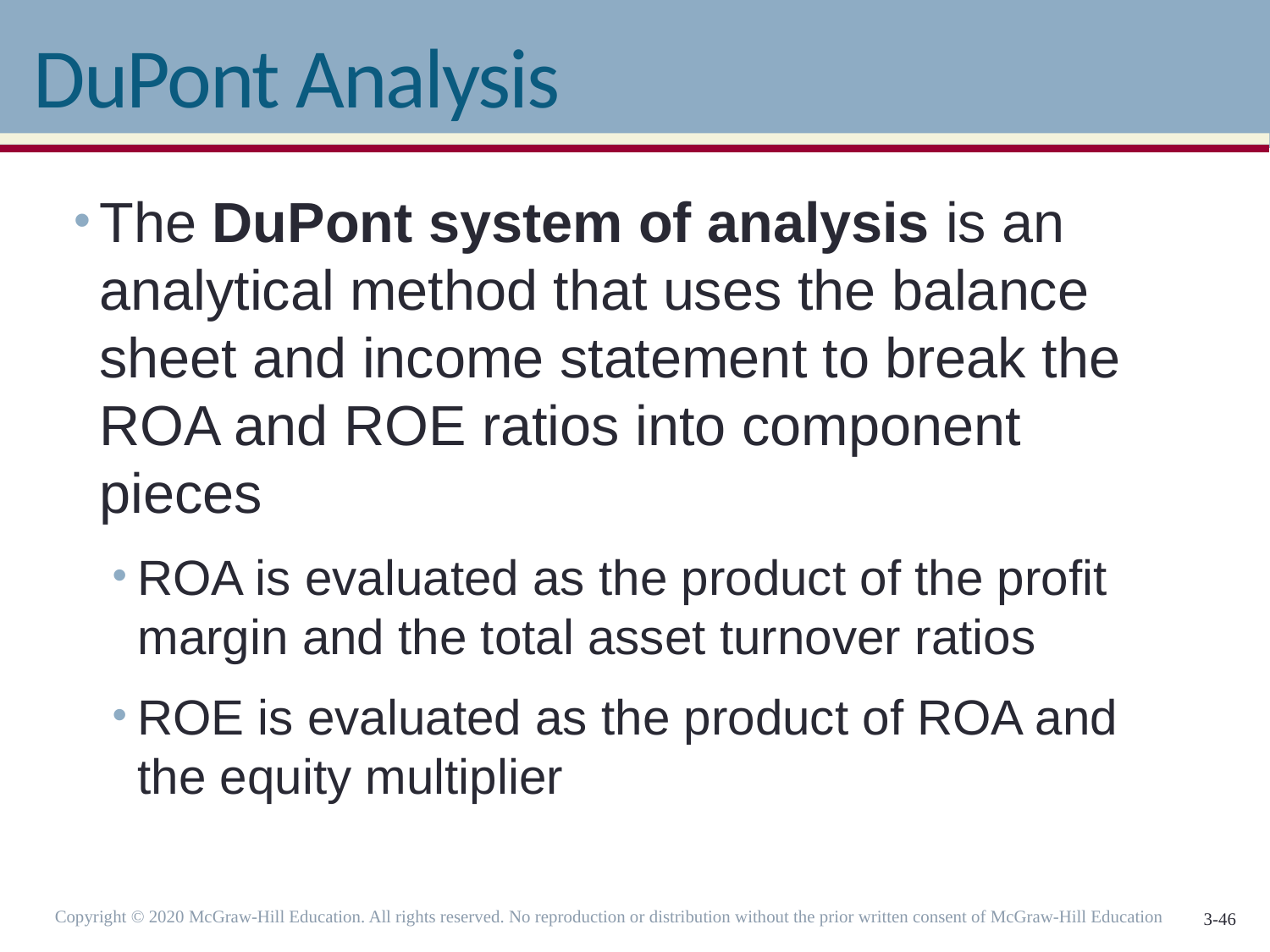

# DuPont Analysis
The DuPont system of analysis is an analytical method that uses the balance sheet and income statement to break the ROA and ROE ratios into component pieces
ROA is evaluated as the product of the profit margin and the total asset turnover ratios
ROE is evaluated as the product of ROA and the equity multiplier
Copyright © 2020 McGraw-Hill Education. All rights reserved. No reproduction or distribution without the prior written consent of McGraw-Hill Education